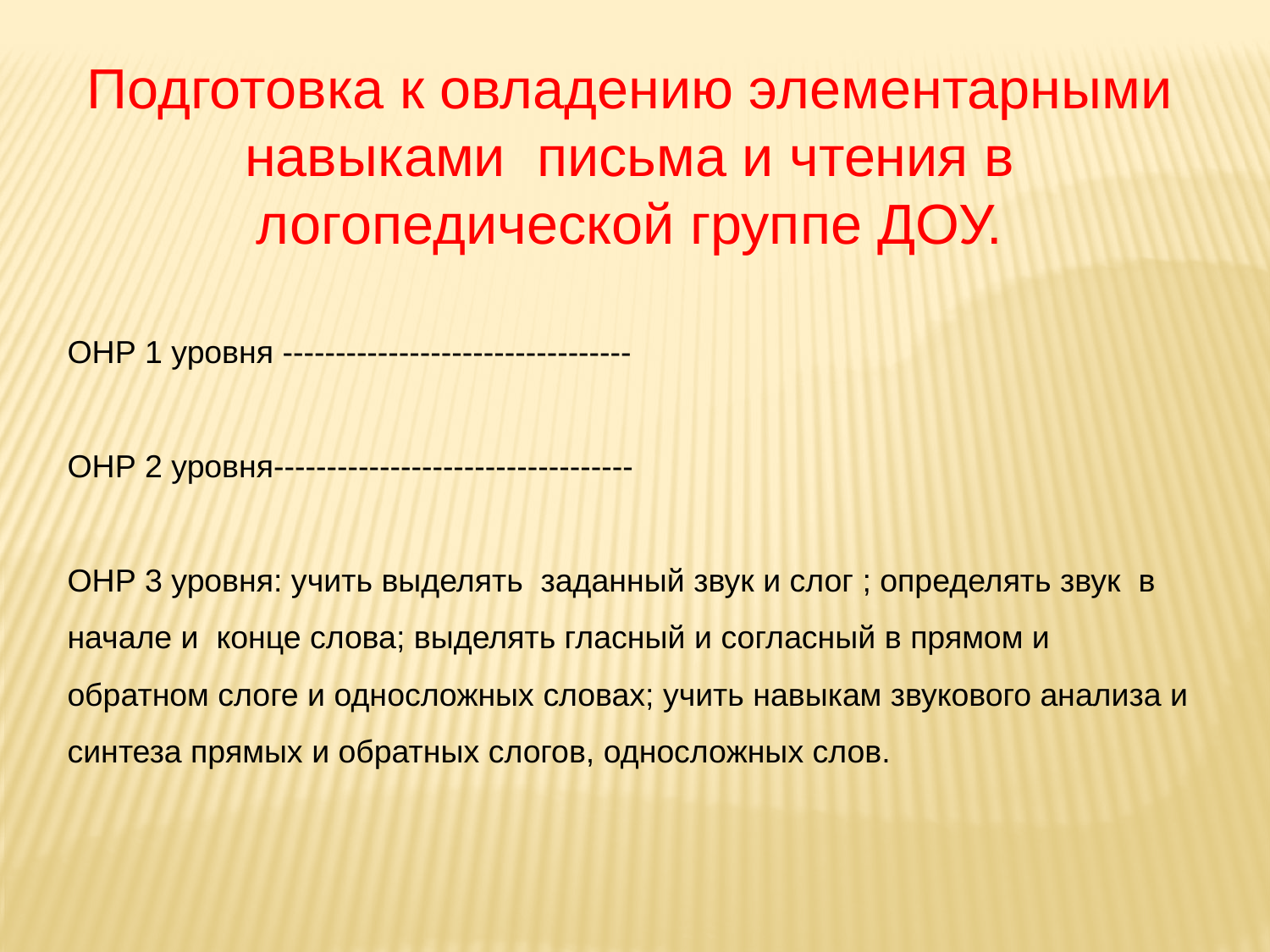

Подготовка к овладению элементарными навыками  письма и чтения в логопедической группе ДОУ.

ОНР 1 уровня ---------------------------------

ОНР 2 уровня----------------------------------

ОНР 3 уровня: учить выделять  заданный звук и слог ; определять звук  в начале и  конце слова; выделять гласный и согласный в прямом и обратном слоге и односложных словах; учить навыкам звукового анализа и синтеза прямых и обратных слогов, односложных слов.